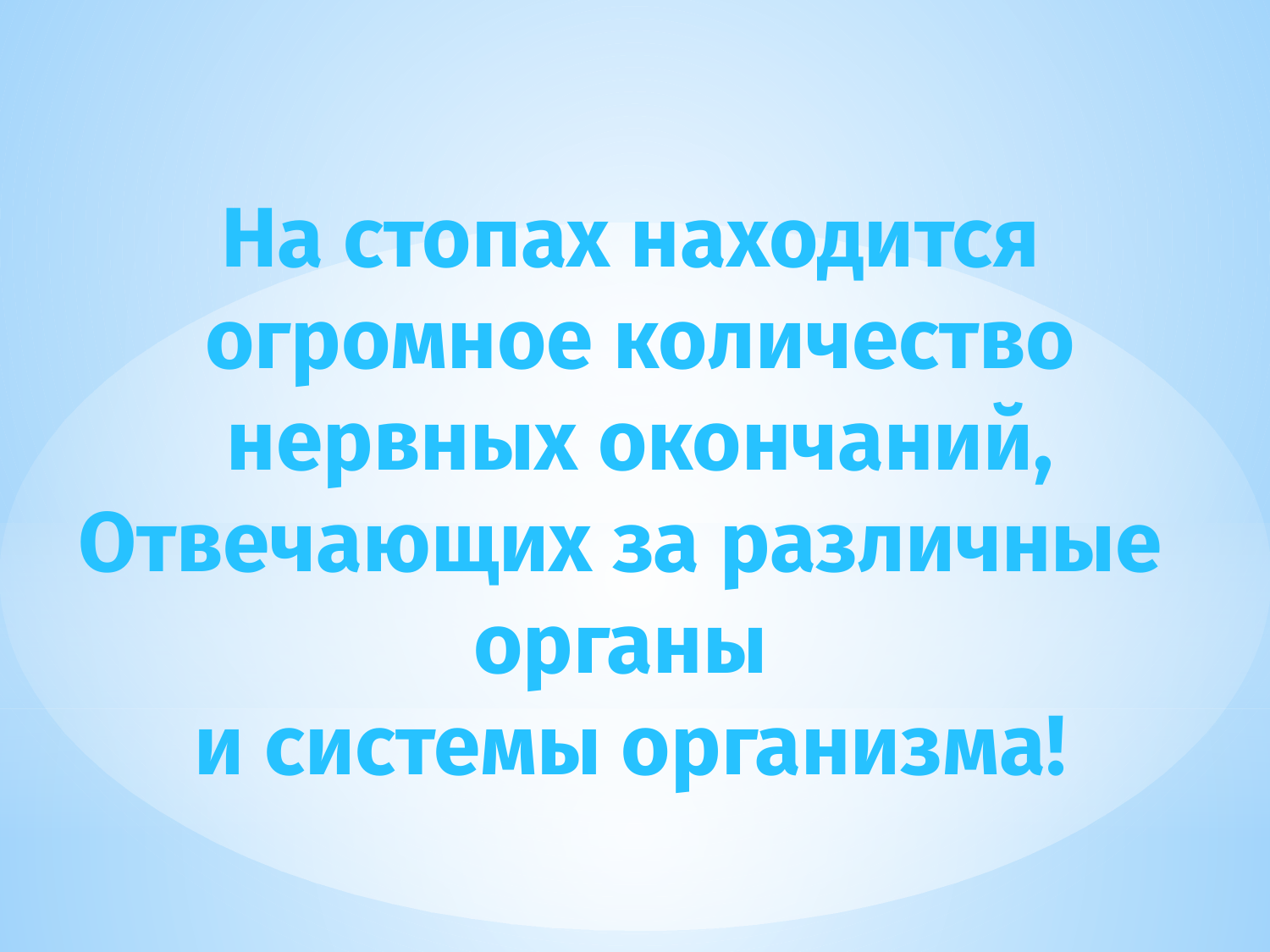

На стопах находится
 огромное количество
 нервных окончаний,
Отвечающих за различные
органы
и системы организма!